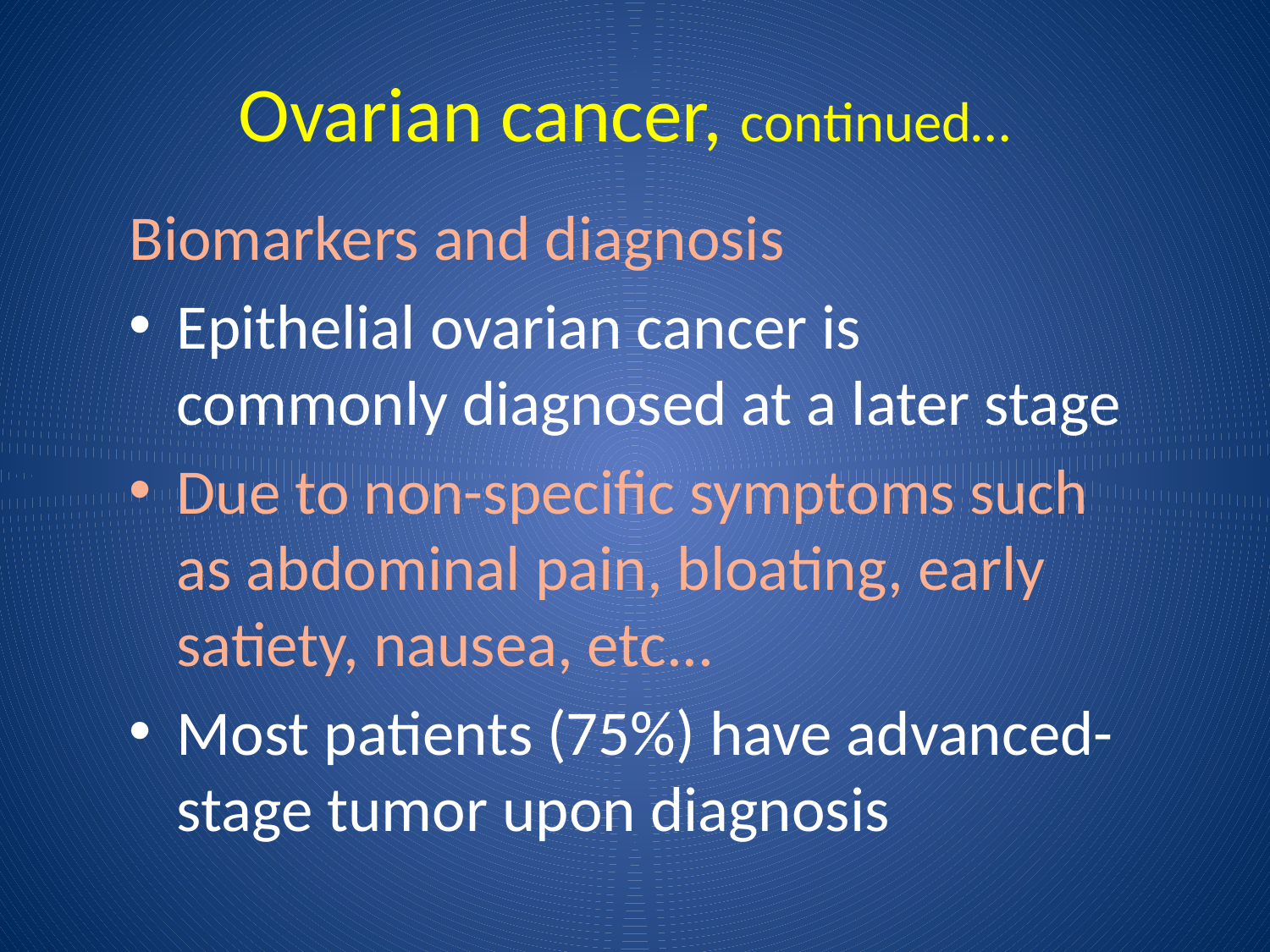

Ovarian cancer, continued…
Biomarkers and diagnosis
Epithelial ovarian cancer is commonly diagnosed at a later stage
Due to non-specific symptoms such as abdominal pain, bloating, early satiety, nausea, etc...
Most patients (75%) have advanced-stage tumor upon diagnosis